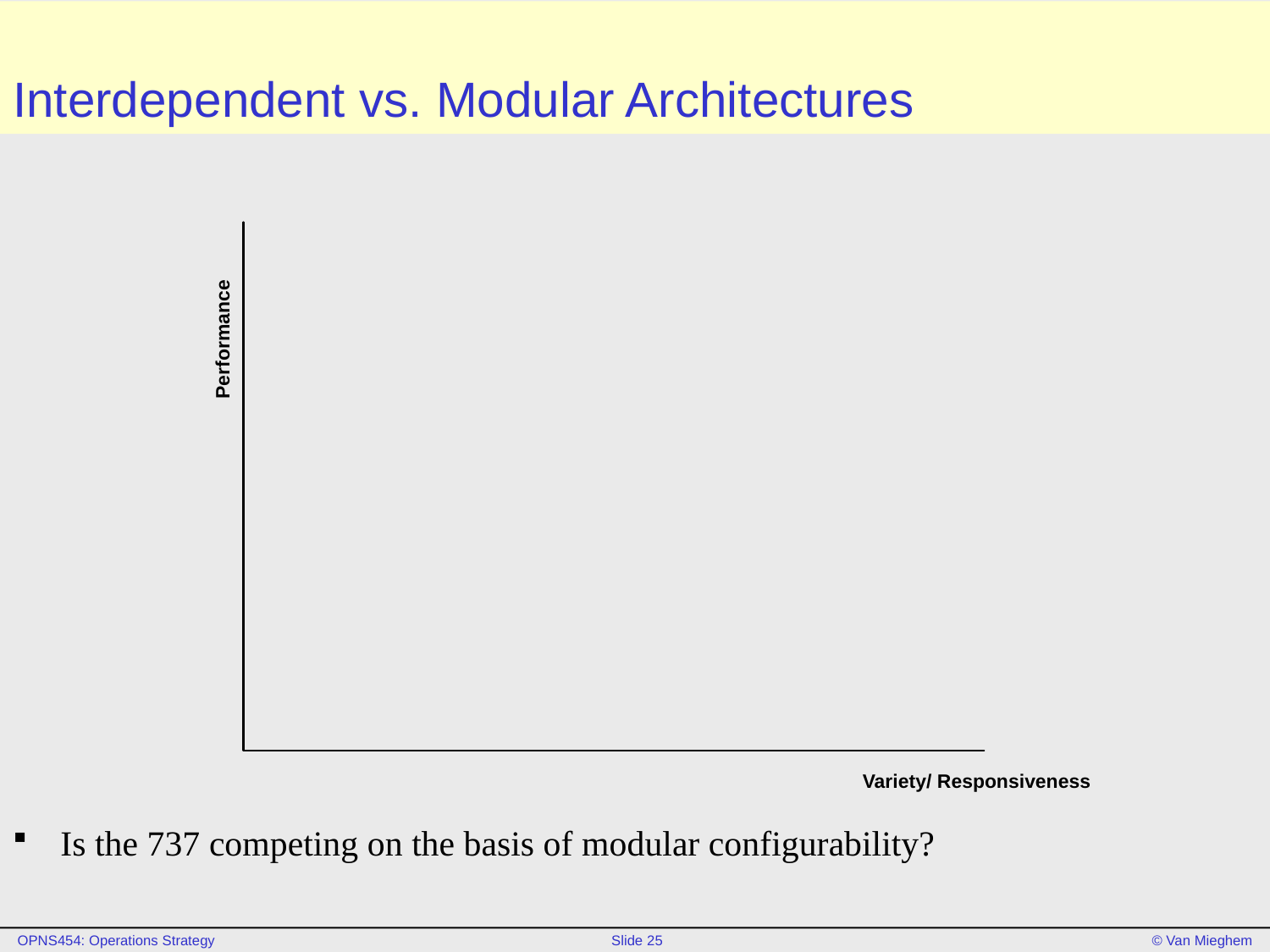

# Interdependent vs. Modular Architectures

Performance
Variety/ Responsiveness
Is the 737 competing on the basis of modular configurability?